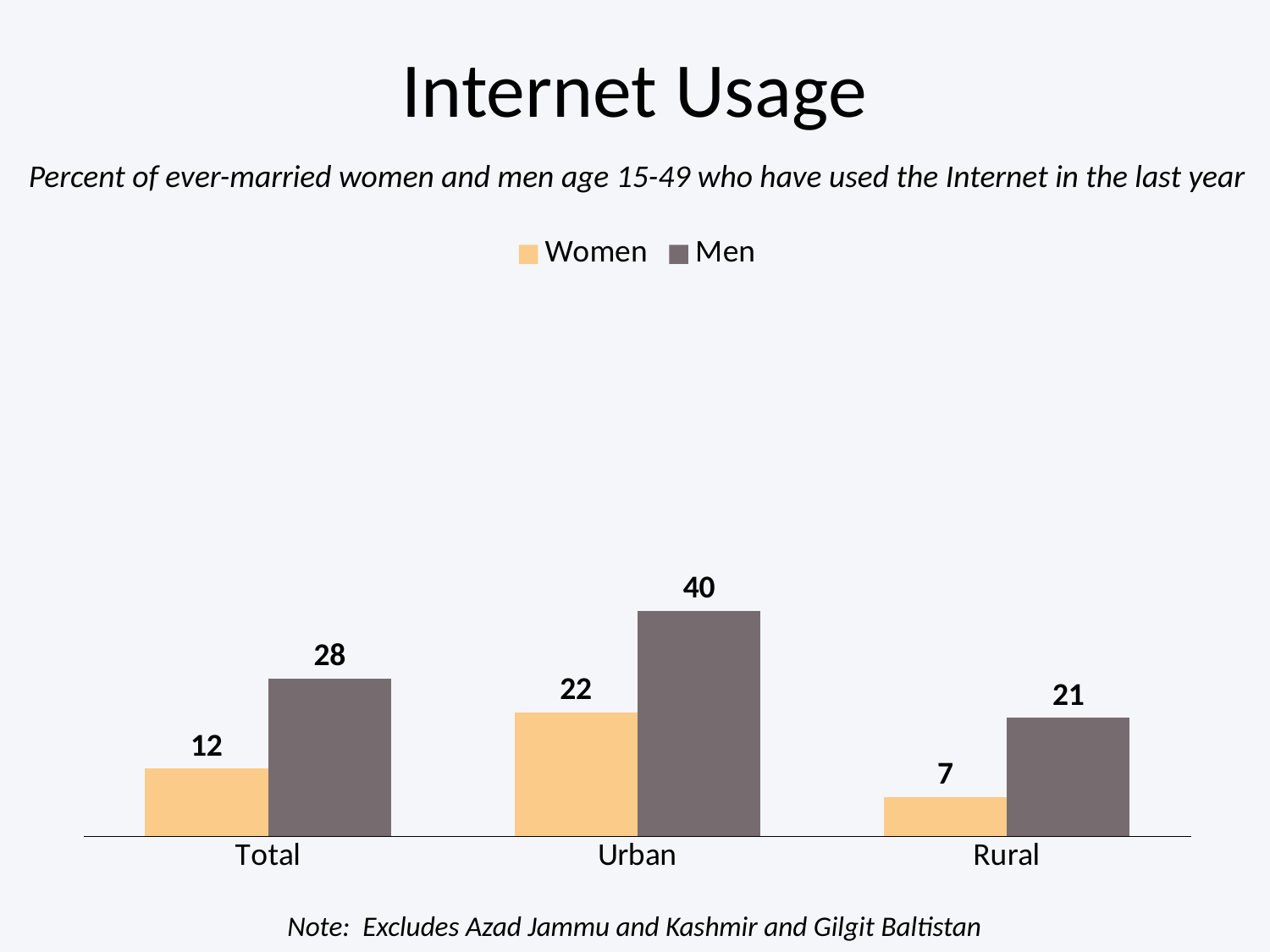

# Internet Usage
Percent of ever-married women and men age 15-49 who have used the Internet in the last year

### Chart

| Category | Women | Men |
|---|---|---|
| Total | 12.0 | 28.0 |
| Urban | 22.0 | 40.0 |
| Rural | 7.0 | 21.0 |
Note:  Excludes Azad Jammu and Kashmir and Gilgit Baltistan